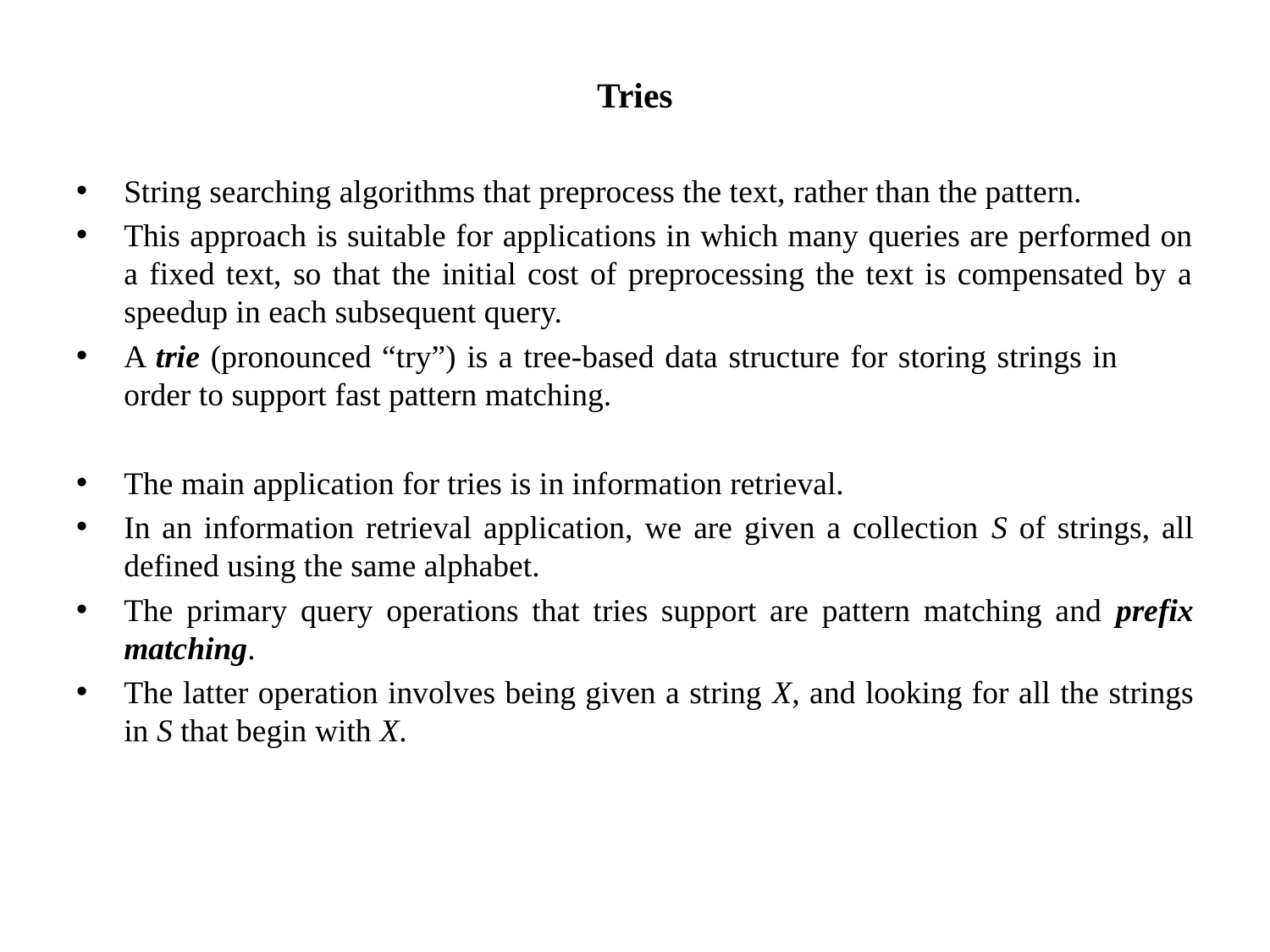

Tries

String searching algorithms that preprocess the text, rather than the pattern.
This approach is suitable for applications in which many queries are performed on a fixed text, so that the initial cost of preprocessing the text is compensated by a speedup in each subsequent query.
A trie (pronounced “try”) is a tree-based data structure for storing strings in        order to support fast pattern matching.

The main application for tries is in information retrieval.
In an information retrieval application, we are given a collection S of strings, all defined using the same alphabet.
The primary query operations that tries support are pattern matching and prefix matching.
The latter operation involves being given a string X, and looking for all the strings in S that begin with X.